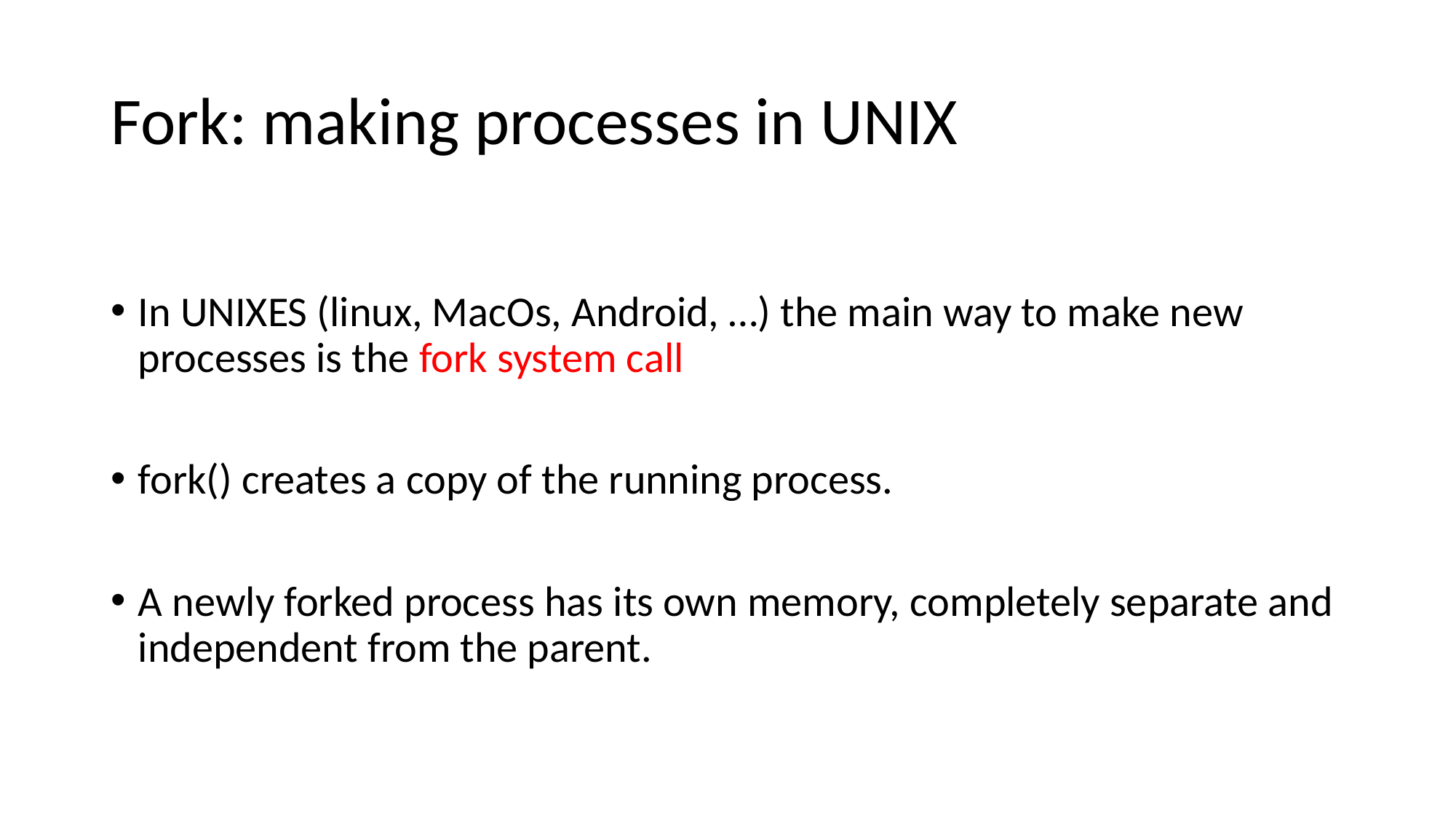

# Fork: making processes in UNIX

In UNIXES (linux, MacOs, Android, …) the main way to make new processes is the fork system call

fork() creates a copy of the running process.

A newly forked process has its own memory, completely separate and independent from the parent.